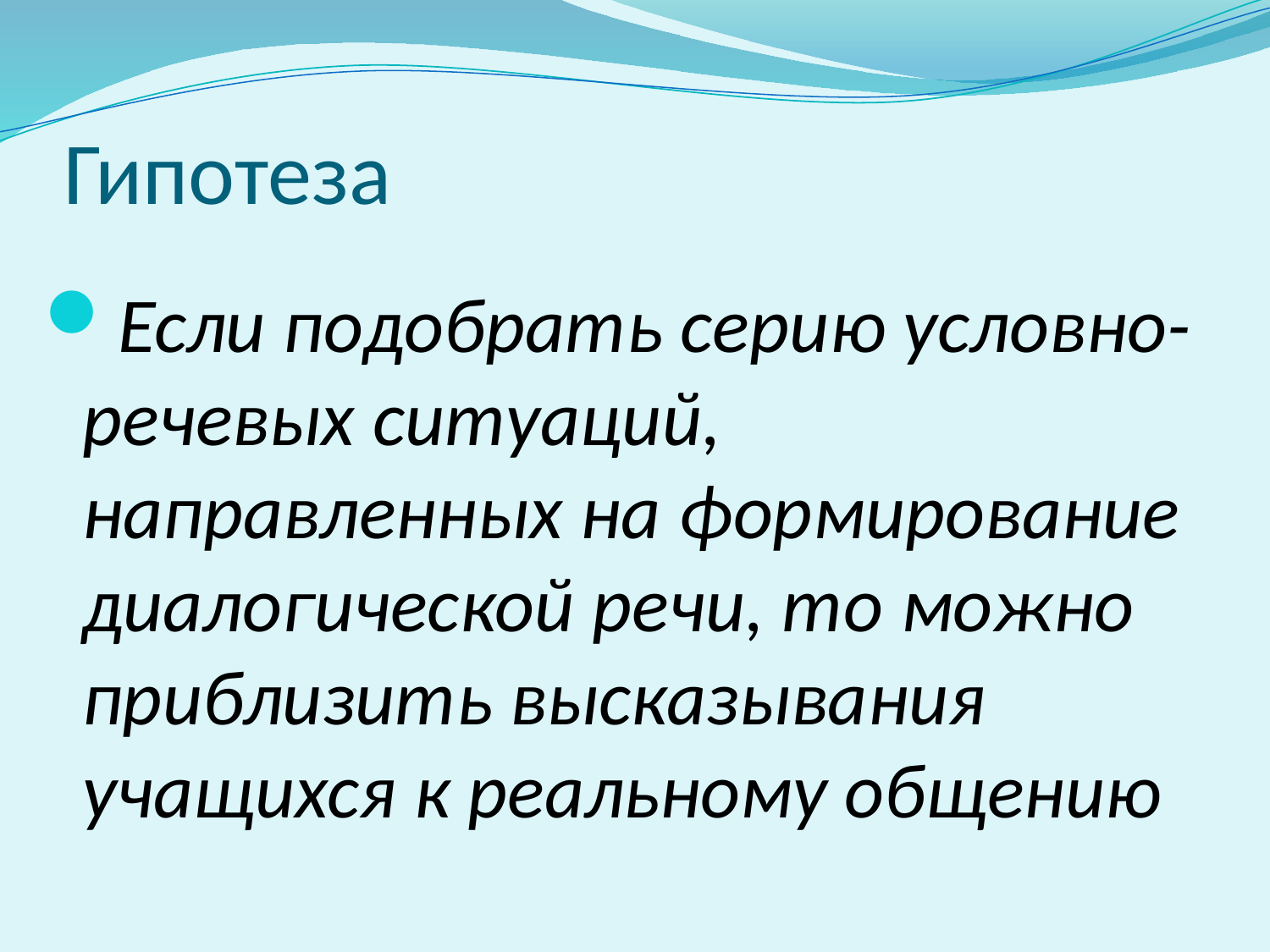

# Гипотеза
Если подобрать серию условно-речевых ситуаций, направленных на формирование диалогической речи, то можно приблизить высказывания учащихся к реальному общению